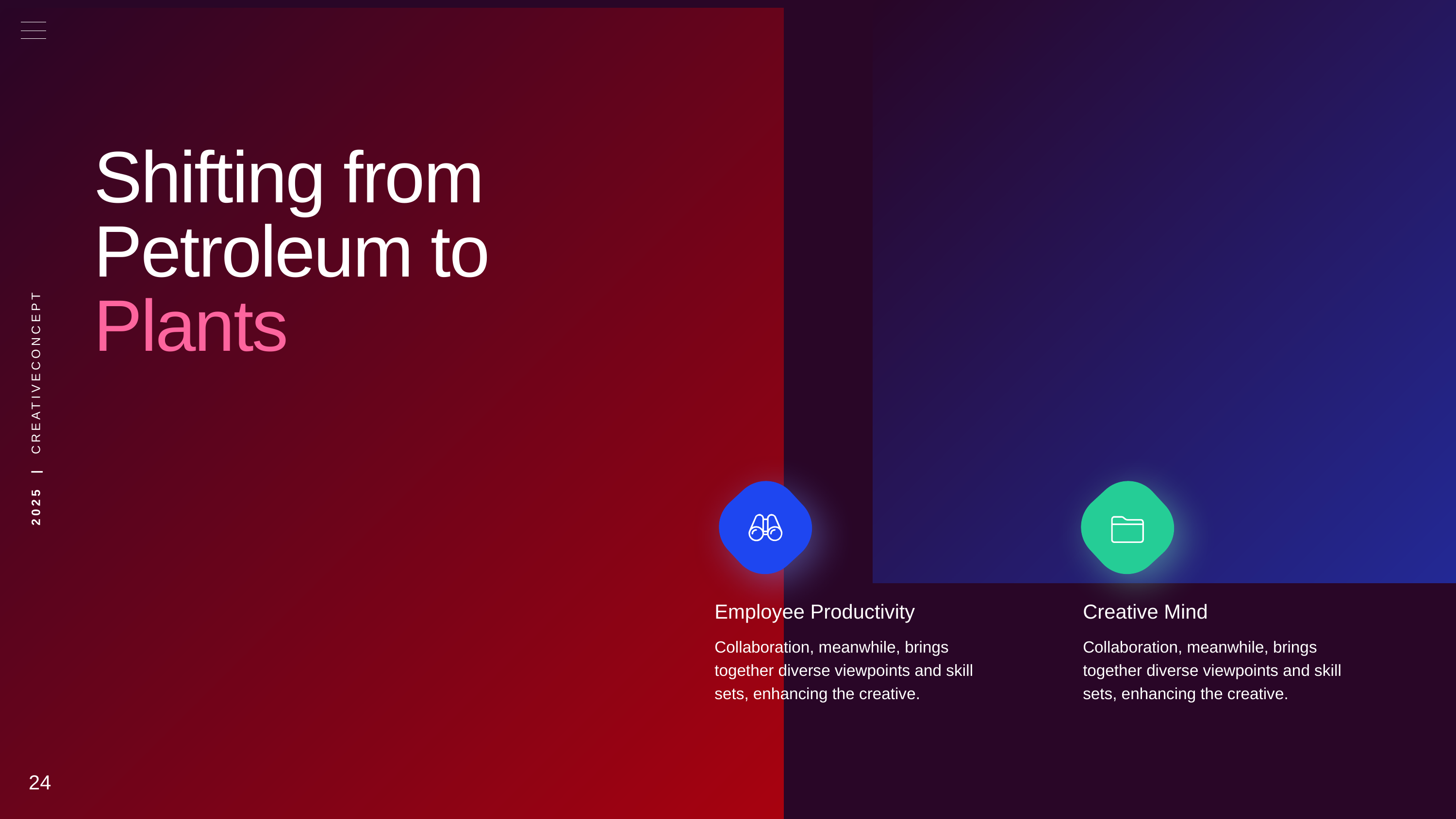

Shifting from Petroleum to Plants

Employee Productivity
Creative Mind
Collaboration, meanwhile, brings together diverse viewpoints and skill sets, enhancing the creative.
Collaboration, meanwhile, brings together diverse viewpoints and skill sets, enhancing the creative.